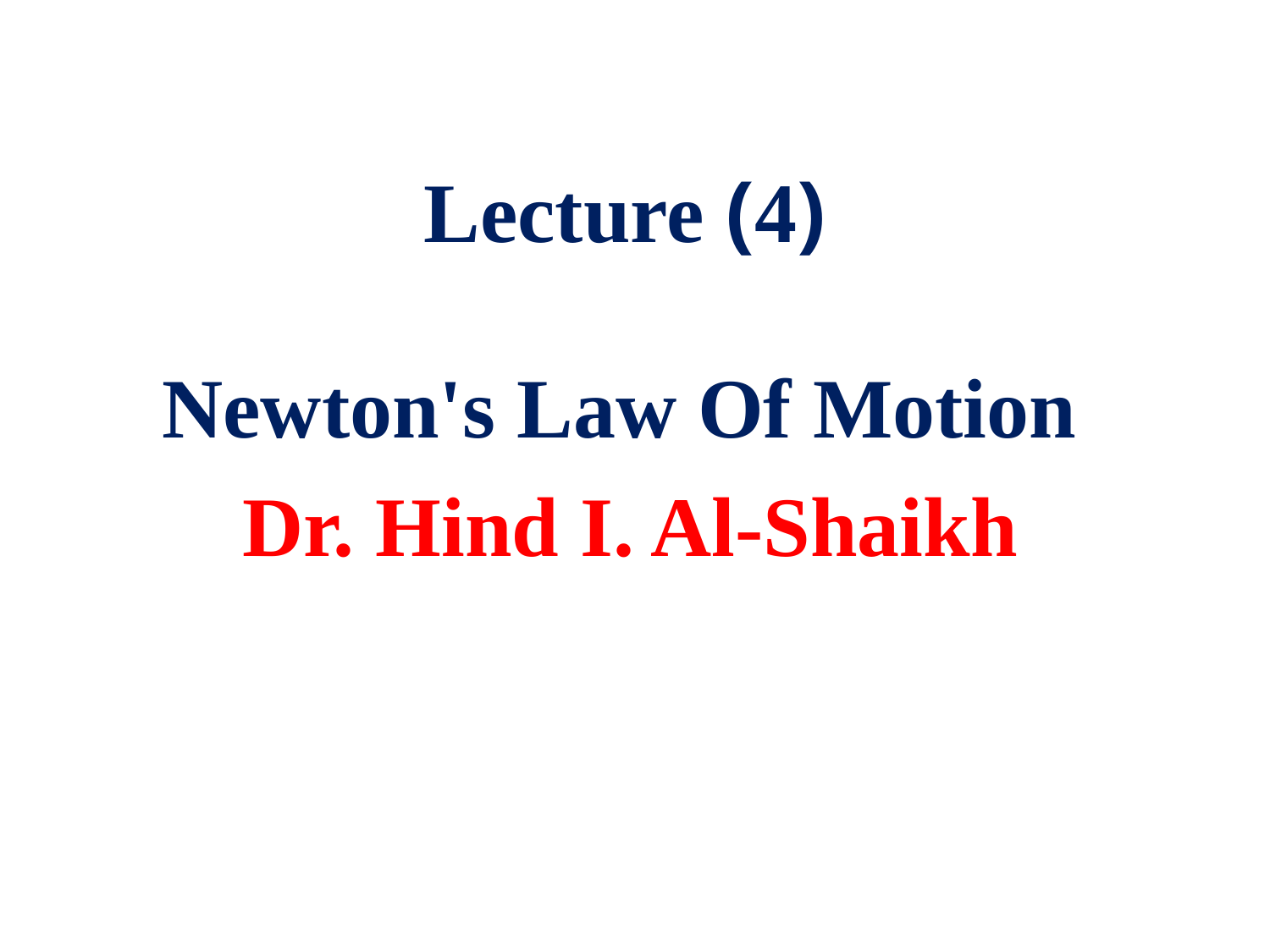

# Lecture ﴾4﴿
Newton's Law Of Motion
Dr. Hind I. Al-Shaikh